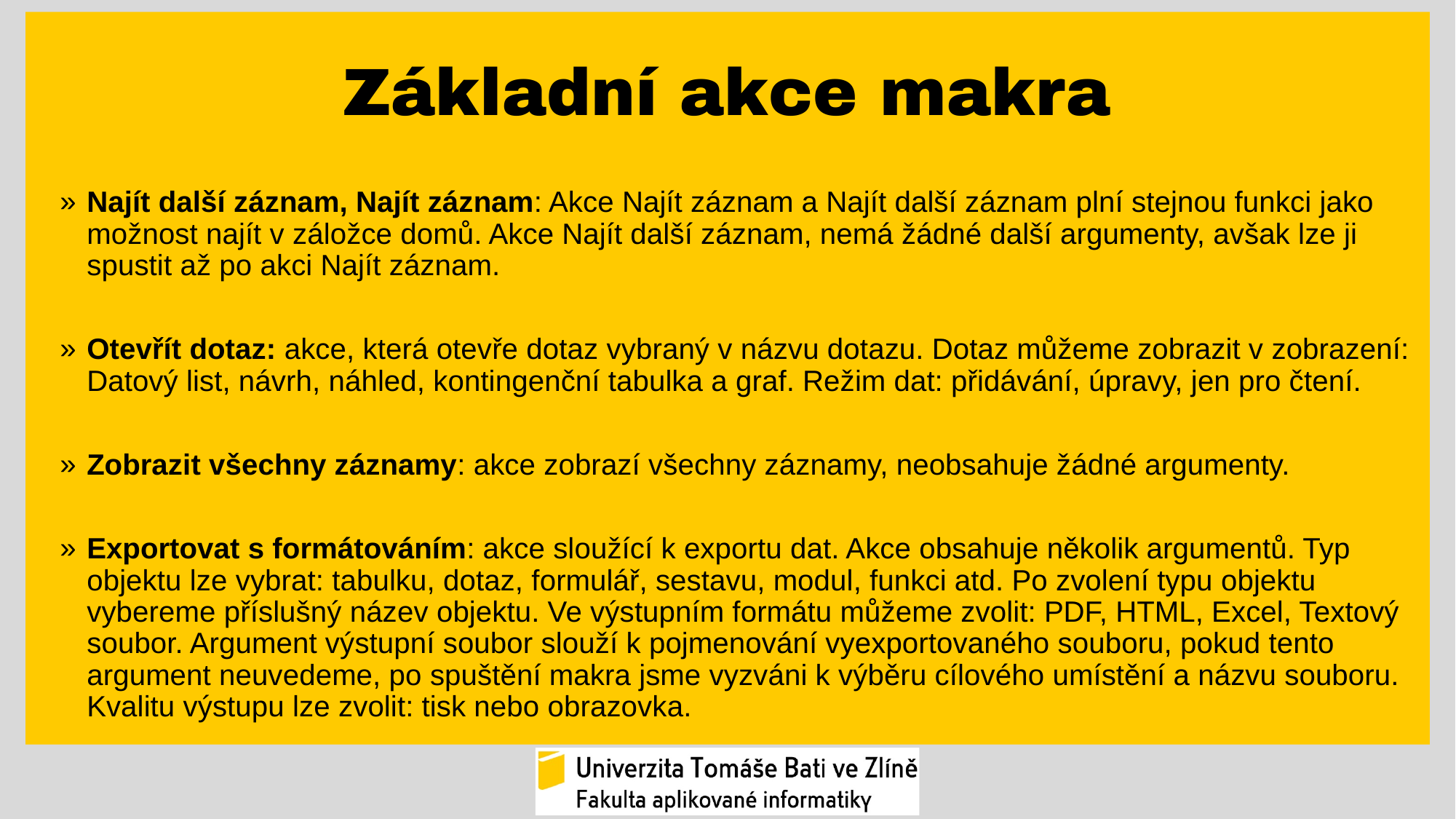

# Základní akce makra
Najít další záznam, Najít záznam: Akce Najít záznam a Najít další záznam plní stejnou funkci jako možnost najít v záložce domů. Akce Najít další záznam, nemá žádné další argumenty, avšak lze ji spustit až po akci Najít záznam.

Otevřít dotaz: akce, která otevře dotaz vybraný v názvu dotazu. Dotaz můžeme zobrazit v zobrazení: Datový list, návrh, náhled, kontingenční tabulka a graf. Režim dat: přidávání, úpravy, jen pro čtení.

Zobrazit všechny záznamy: akce zobrazí všechny záznamy, neobsahuje žádné argumenty.

Exportovat s formátováním: akce sloužící k exportu dat. Akce obsahuje několik argumentů. Typ objektu lze vybrat: tabulku, dotaz, formulář, sestavu, modul, funkci atd. Po zvolení typu objektu vybereme příslušný název objektu. Ve výstupním formátu můžeme zvolit: PDF, HTML, Excel, Textový soubor. Argument výstupní soubor slouží k pojmenování vyexportovaného souboru, pokud tento argument neuvedeme, po spuštění makra jsme vyzváni k výběru cílového umístění a názvu souboru. Kvalitu výstupu lze zvolit: tisk nebo obrazovka.